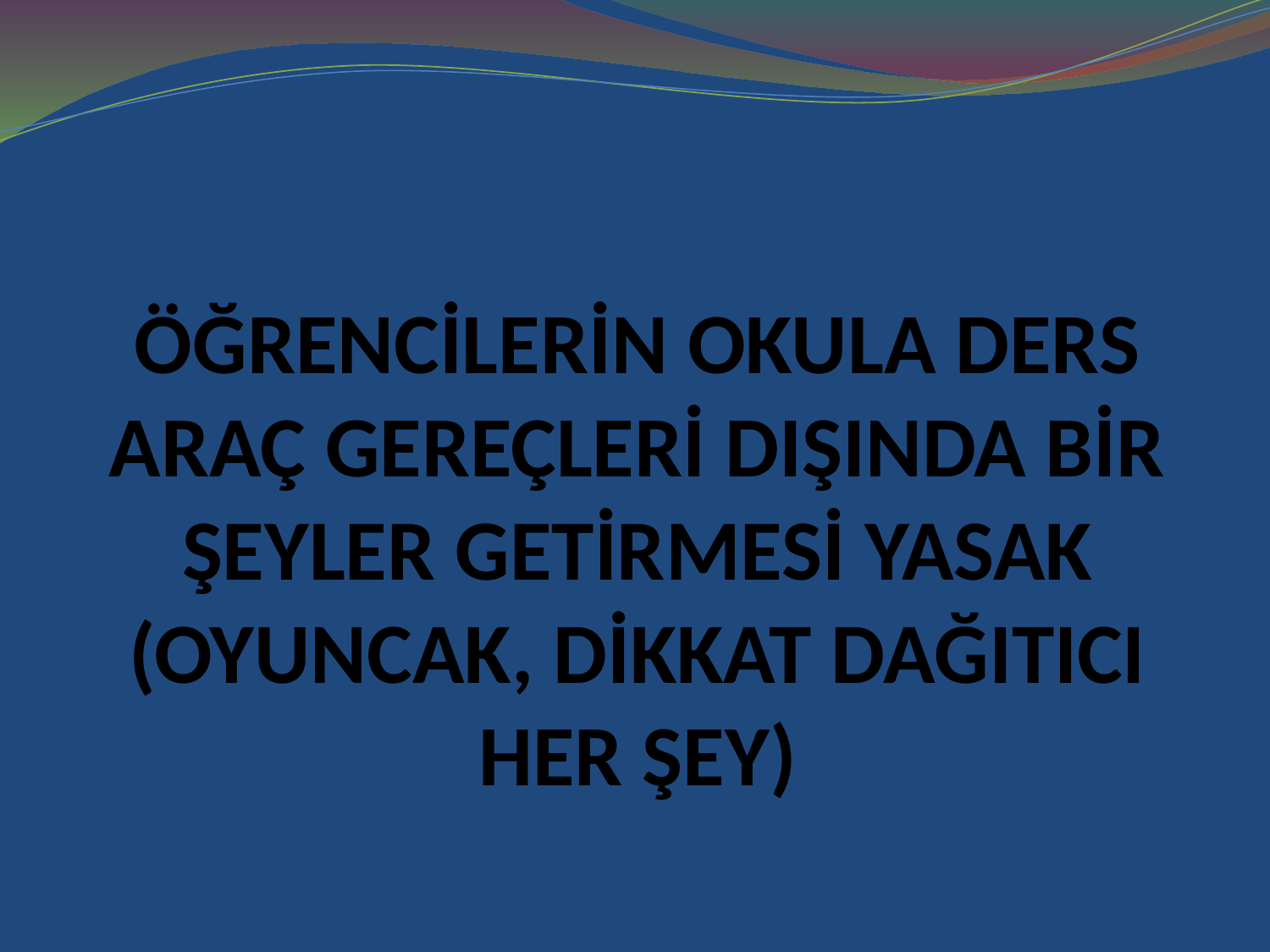

# ÖĞRENCİLERİN OKULA DERS ARAÇ GEREÇLERİ DIŞINDA BİR ŞEYLER GETİRMESİ YASAK (OYUNCAK, DİKKAT DAĞITICI HER ŞEY)